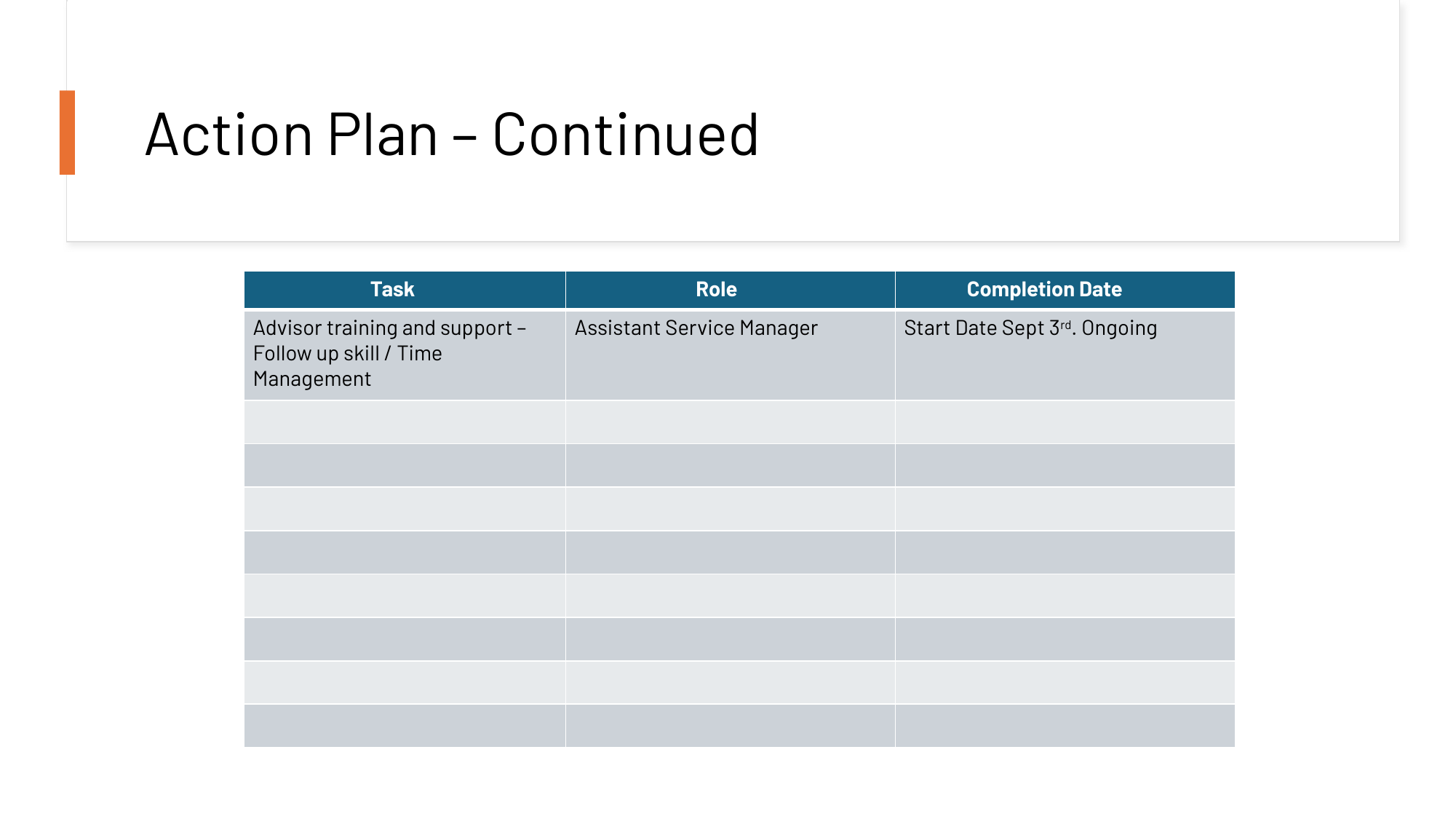

# Action Plan – Continued

| Task | Role | Completion Date |
| --- | --- | --- |
| Advisor training and support – Follow up skill / Time Management | Assistant Service Manager | Start Date Sept 3rd. Ongoing |
|  |  |  |
|  |  |  |
|  |  |  |
|  |  |  |
|  |  |  |
|  |  |  |
|  |  |  |
|  |  |  |